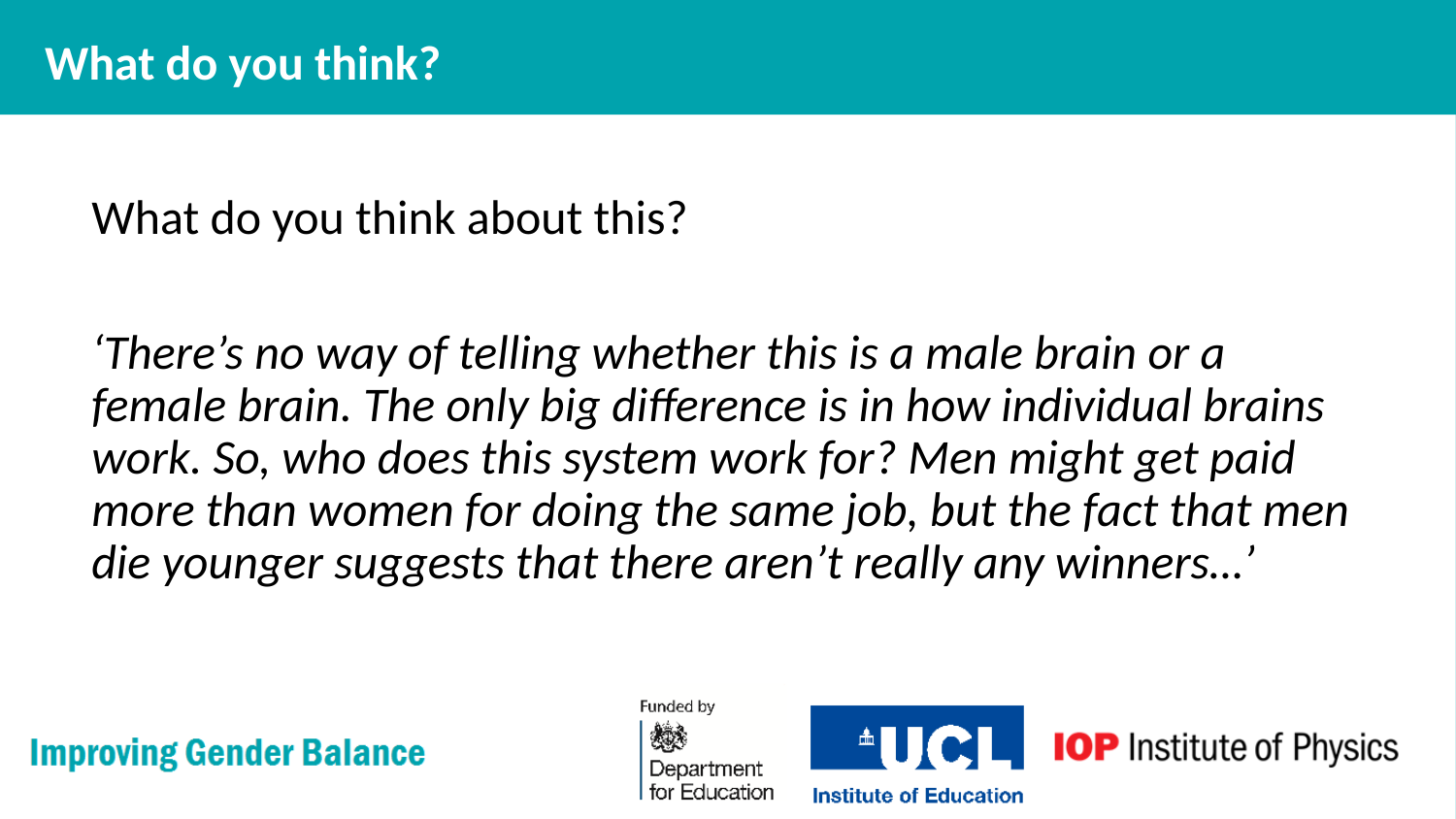

# What do you think?
What do you think about this?

‘There’s no way of telling whether this is a male brain or a female brain. The only big difference is in how individual brains work. So, who does this system work for? Men might get paid more than women for doing the same job, but the fact that men die younger suggests that there aren’t really any winners…’